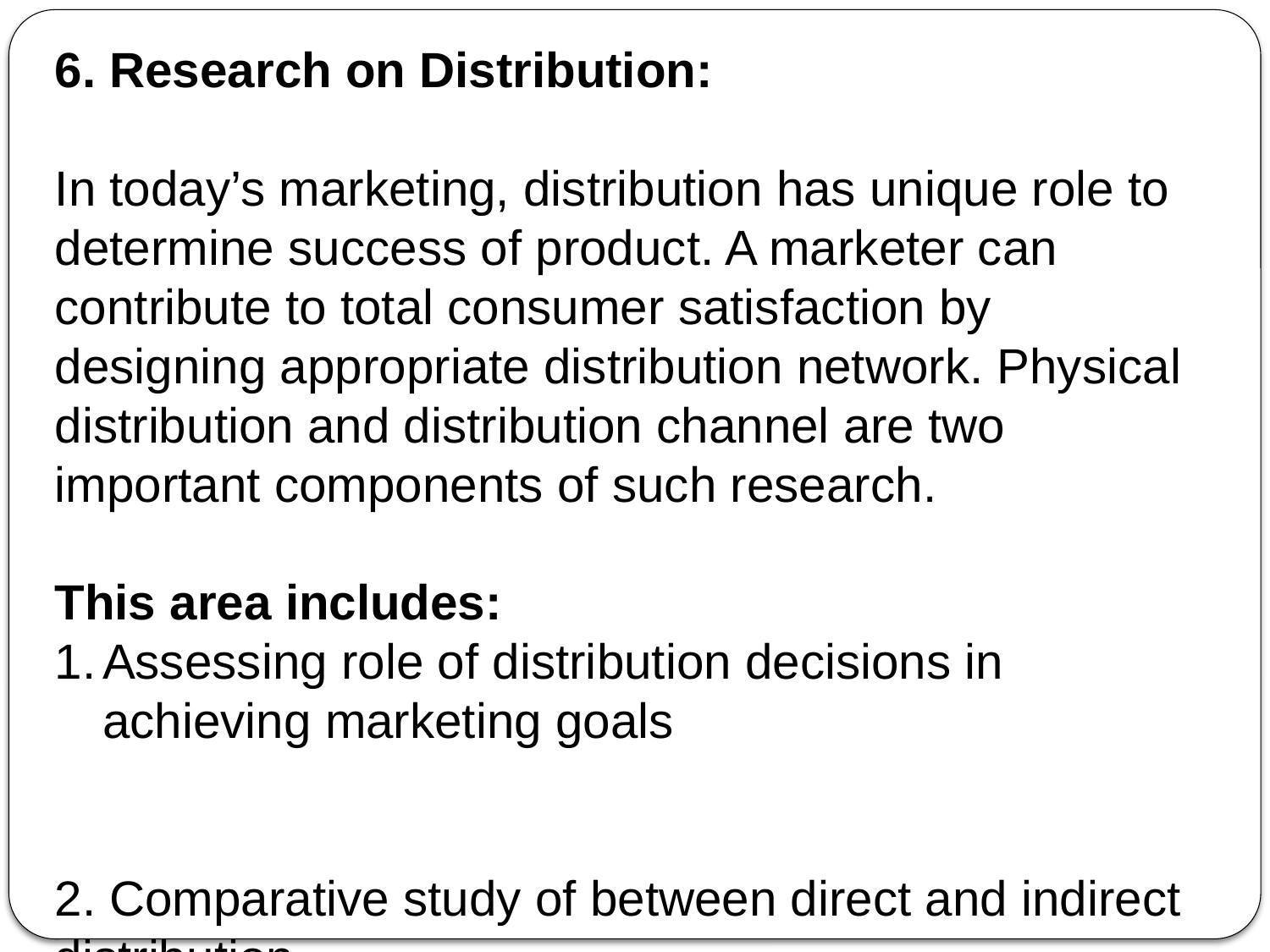

6. Research on Distribution:

In today’s marketing, distribution has unique role to determine success of product. A marketer can contribute to total consumer satisfaction by designing appropriate distribution network. Physical distribution and distribution channel are two important components of such research.

This area includes:
Assessing role of distribution decisions in achieving marketing goals

2. Comparative study of between direct and indirect distribution